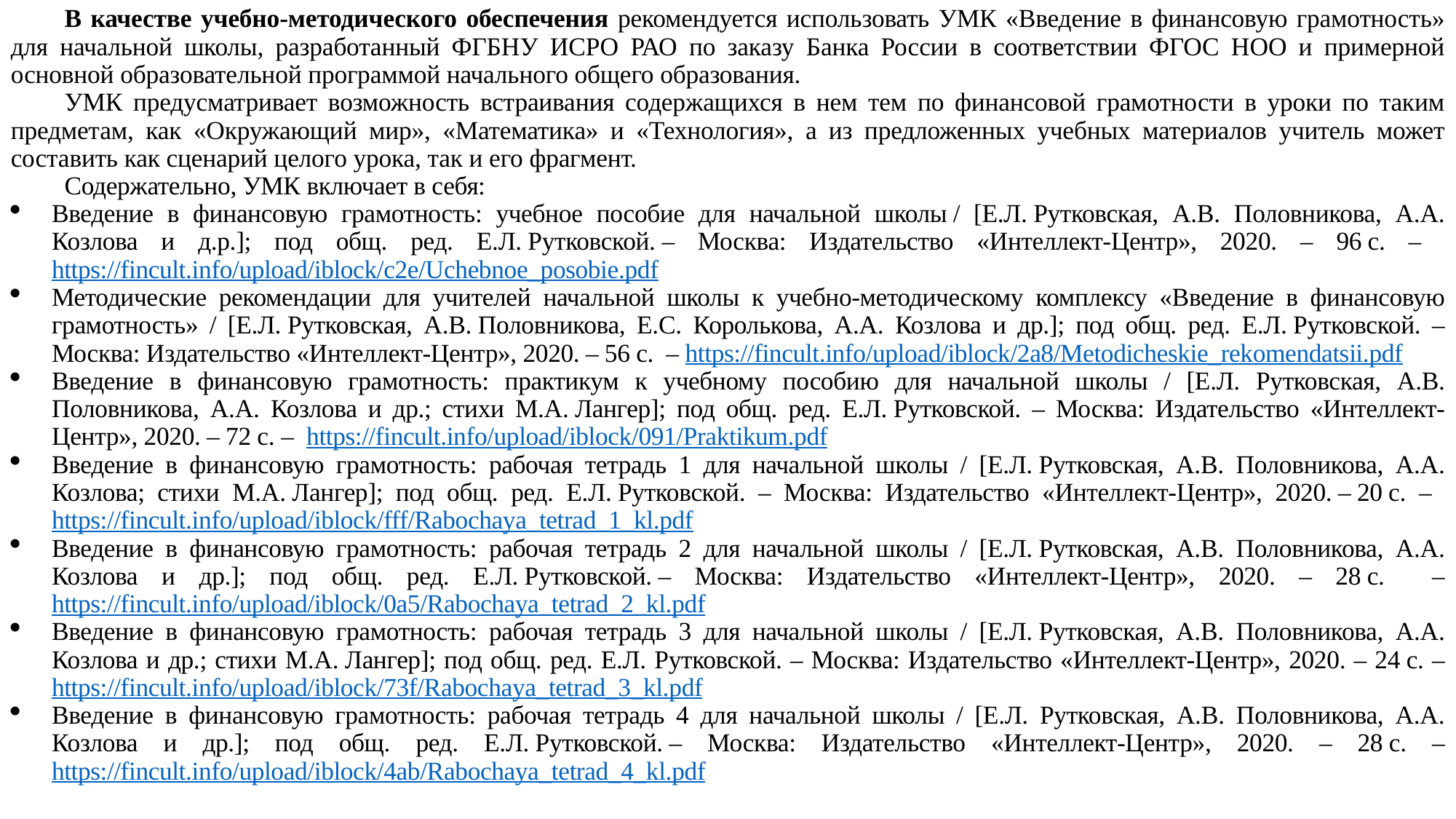

В качестве учебно-методического обеспечения рекомендуется использовать УМК «Введение в финансовую грамотность» для начальной школы, разработанный ФГБНУ ИСРО РАО по заказу Банка России в соответствии ФГОС НОО и примерной основной образовательной программой начального общего образования.
УМК предусматривает возможность встраивания содержащихся в нем тем по финансовой грамотности в уроки по таким предметам, как «Окружающий мир», «Математика» и «Технология», а из предложенных учебных материалов учитель может составить как сценарий целого урока, так и его фрагмент.
Содержательно, УМК включает в себя:
Введение в финансовую грамотность: учебное пособие для начальной школы / [Е.Л. Рутковская, А.В. Половникова, А.А. Козлова и д.р.]; под общ. ред. Е.Л. Рутковской. – Москва: Издательство «Интеллект-Центр», 2020. – 96 с. –  https://fincult.info/upload/iblock/c2e/Uchebnoe_posobie.pdf
Методические рекомендации для учителей начальной школы к учебно-методическому комплексу «Введение в финансовую грамотность» / [Е.Л. Рутковская, А.В. Половникова, Е.С. Королькова, А.А. Козлова и др.]; под общ. ред. Е.Л. Рутковской. – Москва: Издательство «Интеллект-Центр», 2020. – 56 с.  – https://fincult.info/upload/iblock/2a8/Metodicheskie_rekomendatsii.pdf
Введение в финансовую грамотность: практикум к учебному пособию для начальной школы / [Е.Л. Рутковская, А.В. Половникова, А.А. Козлова и др.; стихи М.А. Лангер]; под общ. ред. Е.Л. Рутковской. – Москва: Издательство «Интеллект-Центр», 2020. – 72 с. –  https://fincult.info/upload/iblock/091/Praktikum.pdf
Введение в финансовую грамотность: рабочая тетрадь 1 для начальной школы / [Е.Л. Рутковская, А.В. Половникова, А.А. Козлова; стихи М.А. Лангер]; под общ. ред. Е.Л. Рутковской. – Москва: Издательство «Интеллект-Центр», 2020. – 20 с. –  https://fincult.info/upload/iblock/fff/Rabochaya_tetrad_1_kl.pdf
Введение в финансовую грамотность: рабочая тетрадь 2 для начальной школы / [Е.Л. Рутковская, А.В. Половникова, А.А. Козлова и др.]; под общ. ред. Е.Л. Рутковской. – Москва: Издательство «Интеллект-Центр», 2020. – 28 с.  – https://fincult.info/upload/iblock/0a5/Rabochaya_tetrad_2_kl.pdf
Введение в финансовую грамотность: рабочая тетрадь 3 для начальной школы / [Е.Л. Рутковская, А.В. Половникова, А.А. Козлова и др.; стихи М.А. Лангер]; под общ. ред. Е.Л. Рутковской. – Москва: Издательство «Интеллект-Центр», 2020. – 24 с. – https://fincult.info/upload/iblock/73f/Rabochaya_tetrad_3_kl.pdf
Введение в финансовую грамотность: рабочая тетрадь 4 для начальной школы / [Е.Л. Рутковская, А.В. Половникова, А.А. Козлова и др.]; под общ. ред. Е.Л. Рутковской. – Москва: Издательство «Интеллект-Центр», 2020. – 28 с. – https://fincult.info/upload/iblock/4ab/Rabochaya_tetrad_4_kl.pdf